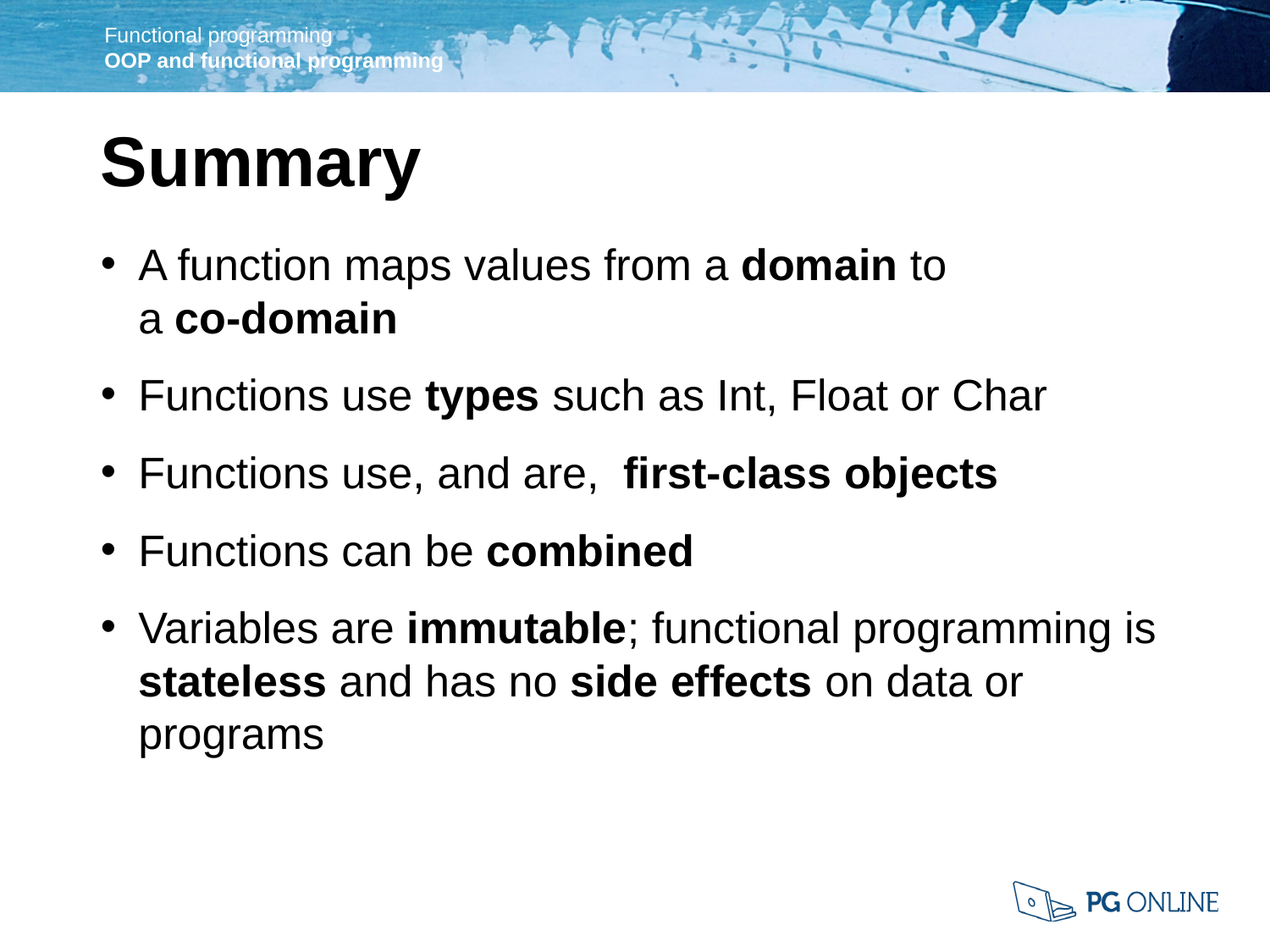

Summary
A function maps values from a domain to
a co-domain
Functions use types such as Int, Float or Char
Functions use, and are,  first-class objects
Functions can be combined
Variables are immutable; functional programming is stateless and has no side effects on data or programs